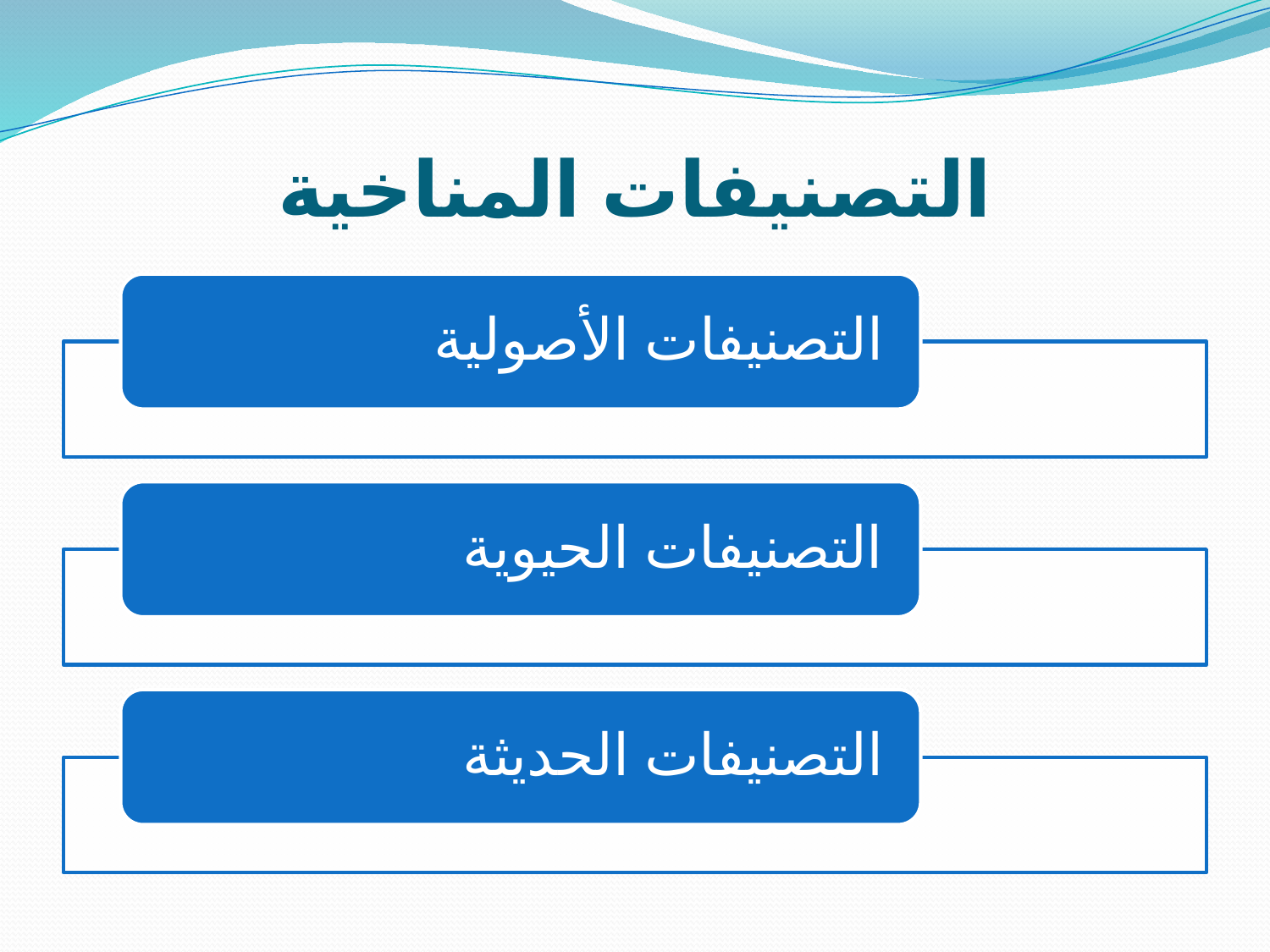

# التصنيفات المناخية
التصنيفات الأصولية
التصنيفات الحيوية
التصنيفات الحديثة